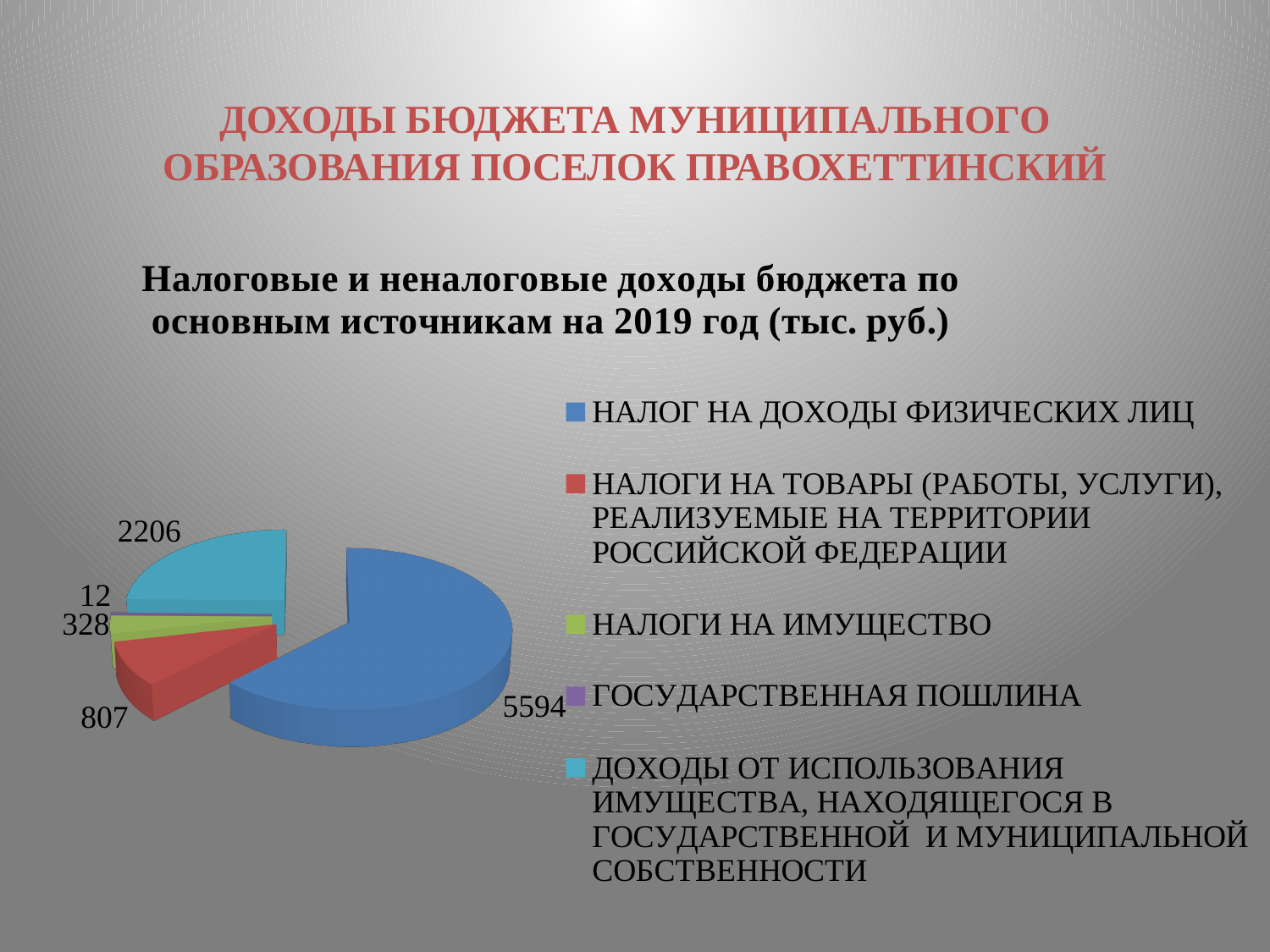

# ДОХОДЫ БЮДЖЕТА МУНИЦИПАЛЬНОГО ОБРАЗОВАНИЯ ПОСЕЛОК ПРАВОХЕТТИНСКИЙ

[unsupported chart]